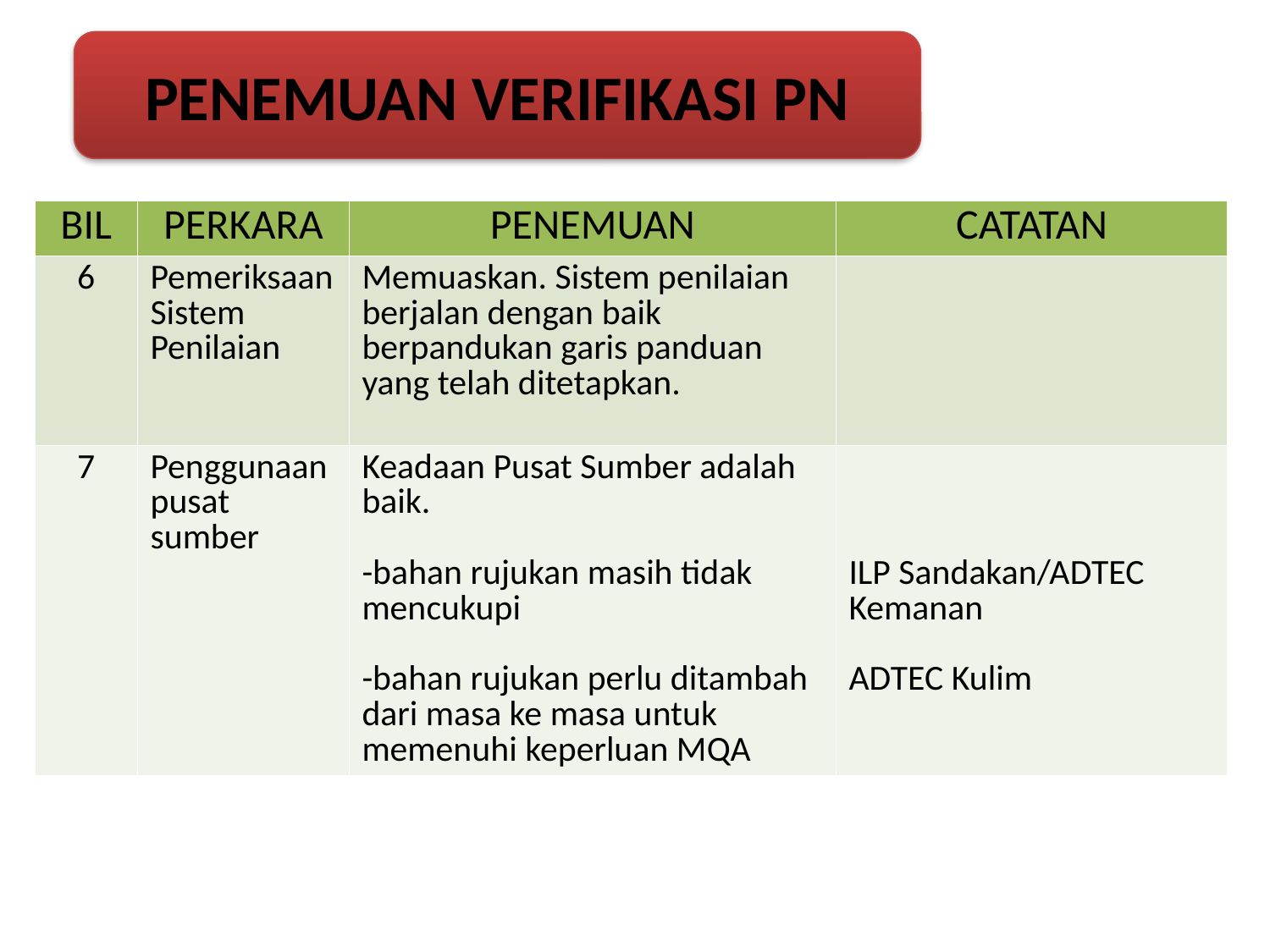

PENEMUAN VERIFIKASI PN
#
| BIL | PERKARA | PENEMUAN | CATATAN |
| --- | --- | --- | --- |
| 6 | Pemeriksaan Sistem Penilaian | Memuaskan. Sistem penilaian berjalan dengan baik berpandukan garis panduan yang telah ditetapkan. |  |
| 7 | Penggunaan pusat sumber | Keadaan Pusat Sumber adalah baik. -bahan rujukan masih tidak mencukupi -bahan rujukan perlu ditambah dari masa ke masa untuk memenuhi keperluan MQA | ILP Sandakan/ADTEC Kemanan ADTEC Kulim |